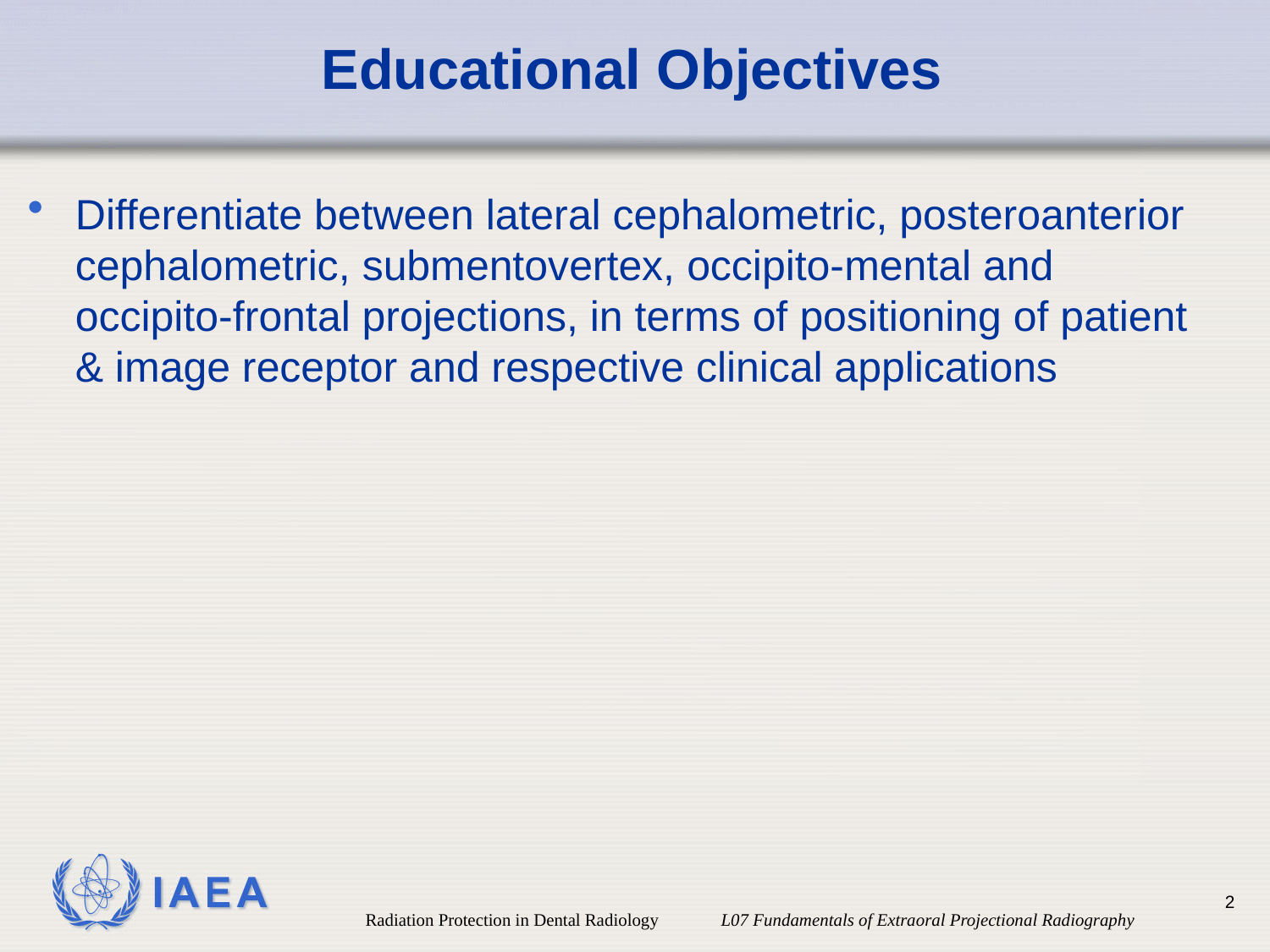

# Educational Objectives
Differentiate between lateral cephalometric, posteroanterior cephalometric, submentovertex, occipito-mental and occipito-frontal projections, in terms of positioning of patient & image receptor and respective clinical applications

2
Radiation Protection in Dental Radiology              L07 Fundamentals of Extraoral Projectional Radiography